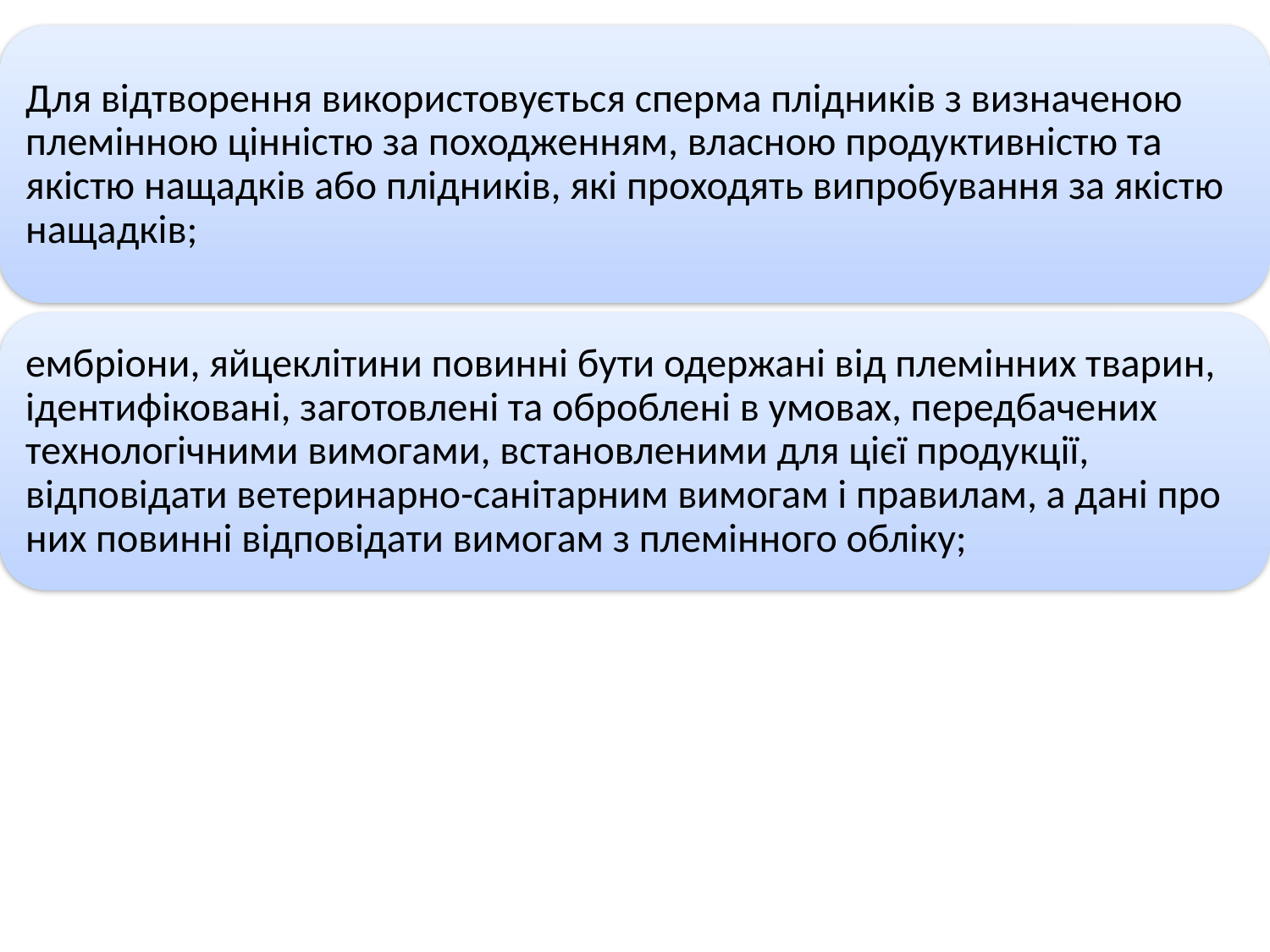

Для відтворення використовується сперма плідників з визначеною племінною цінністю за походженням, власною продуктивністю та якістю нащадків або плідників, які проходять випробування за якістю нащадків;
ембріони, яйцеклітини повинні бути одержані від племінних тварин, ідентифіковані, заготовлені та оброблені в умовах, передбачених технологічними вимогами, встановленими для цієї продукції, відповідати ветеринарно-санітарним вимогам і правилам, а дані про них повинні відповідати вимогам з племінного обліку;